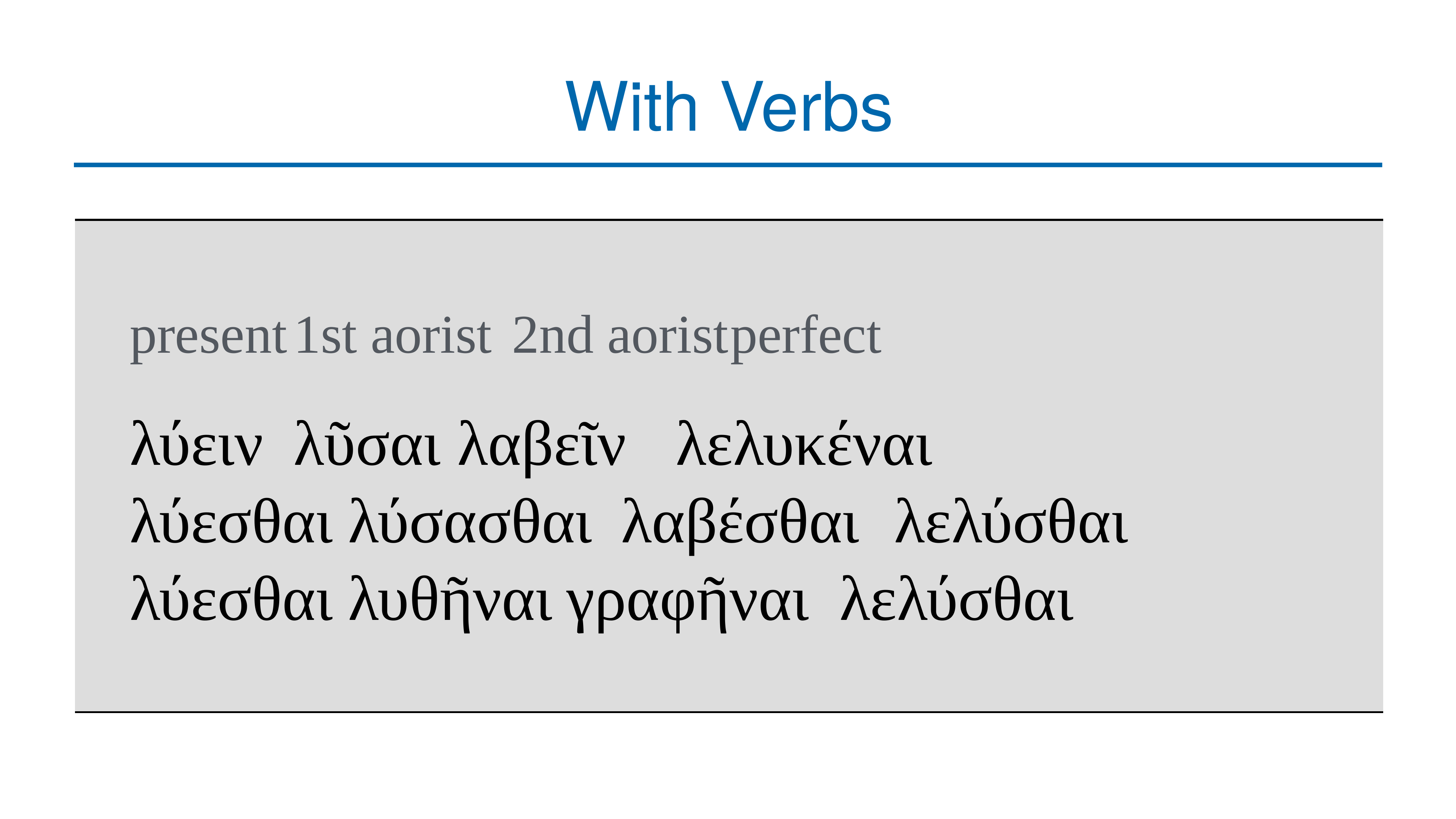

# With Verbs
| present 1st aorist 2nd aorist perfect λύειν λῦσαι λαβεῖν λελυκέναι λύεσθαι λύσασθαι λαβέσθαι λελύσθαι λύεσθαι λυθῆναι γραφῆναι λελύσθαι |
| --- |